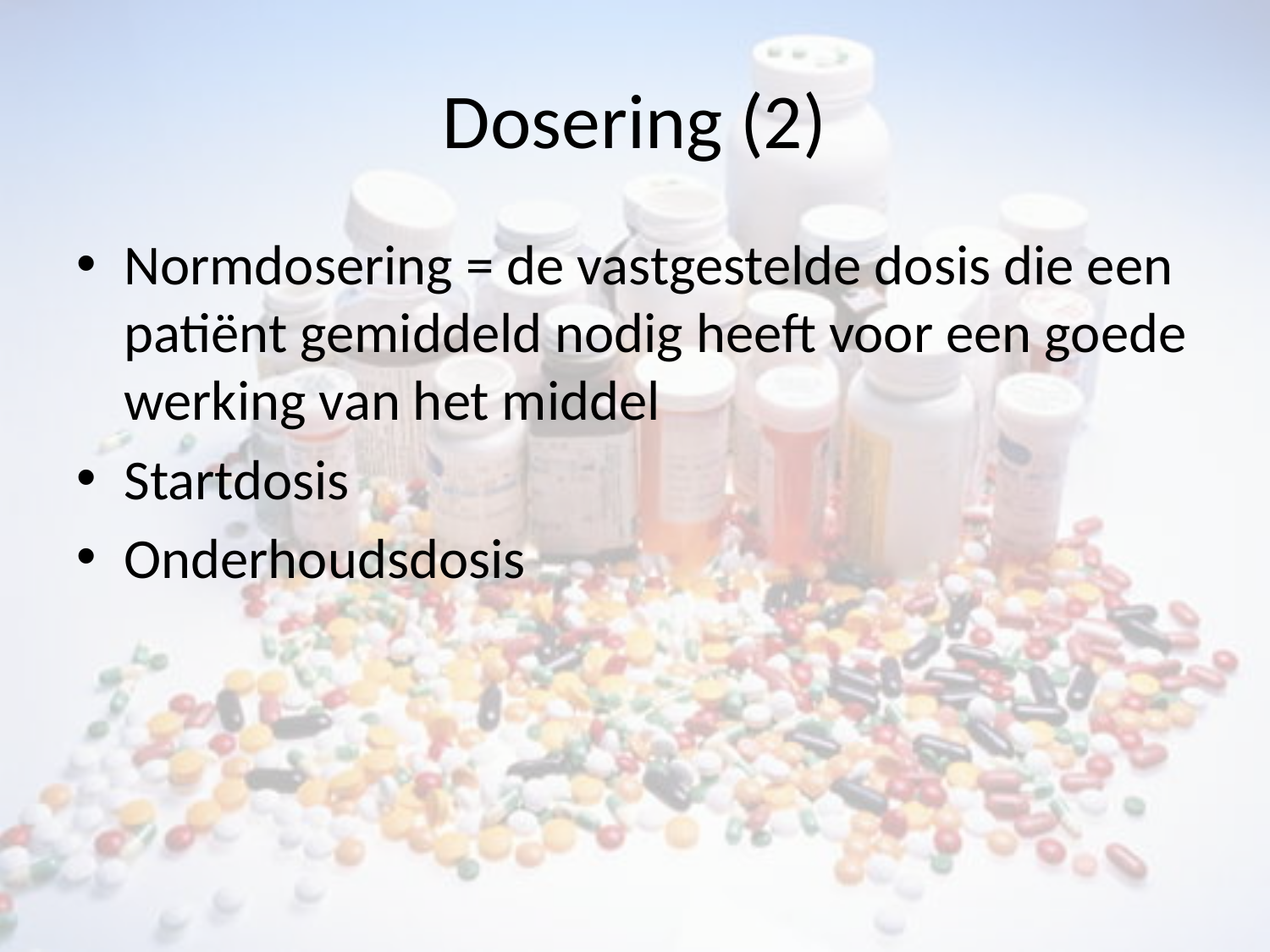

# Dosering (2)
Normdosering = de vastgestelde dosis die een patiënt gemiddeld nodig heeft voor een goede werking van het middel
Startdosis
Onderhoudsdosis